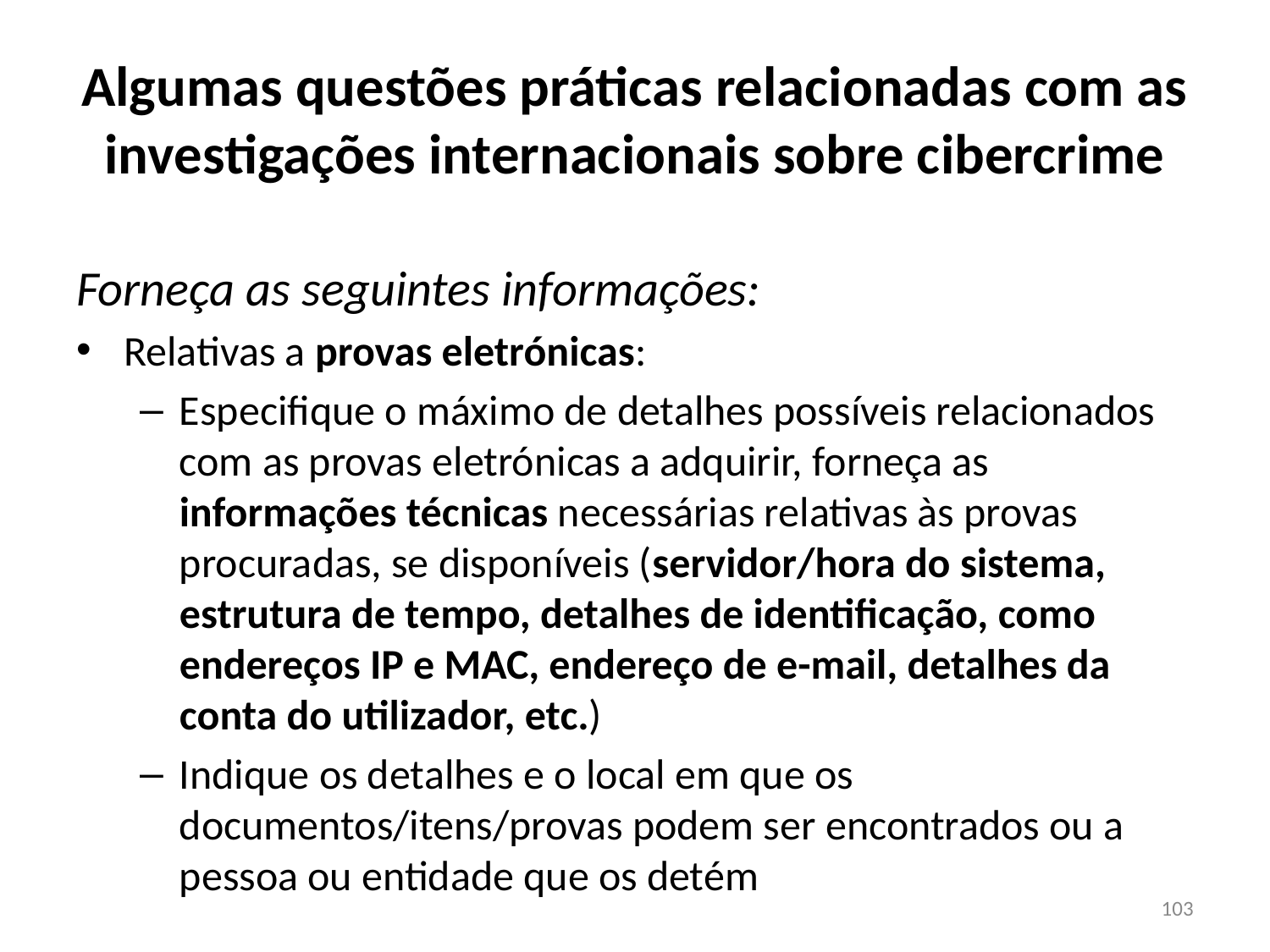

# Algumas questões práticas relacionadas com as investigações internacionais sobre cibercrime
Forneça as seguintes informações:
Relativas a provas eletrónicas:
Especifique o máximo de detalhes possíveis relacionados com as provas eletrónicas a adquirir, forneça as informações técnicas necessárias relativas às provas procuradas, se disponíveis (servidor/hora do sistema, estrutura de tempo, detalhes de identificação, como endereços IP e MAC, endereço de e-mail, detalhes da conta do utilizador, etc.)
Indique os detalhes e o local em que os documentos/itens/provas podem ser encontrados ou a pessoa ou entidade que os detém

103